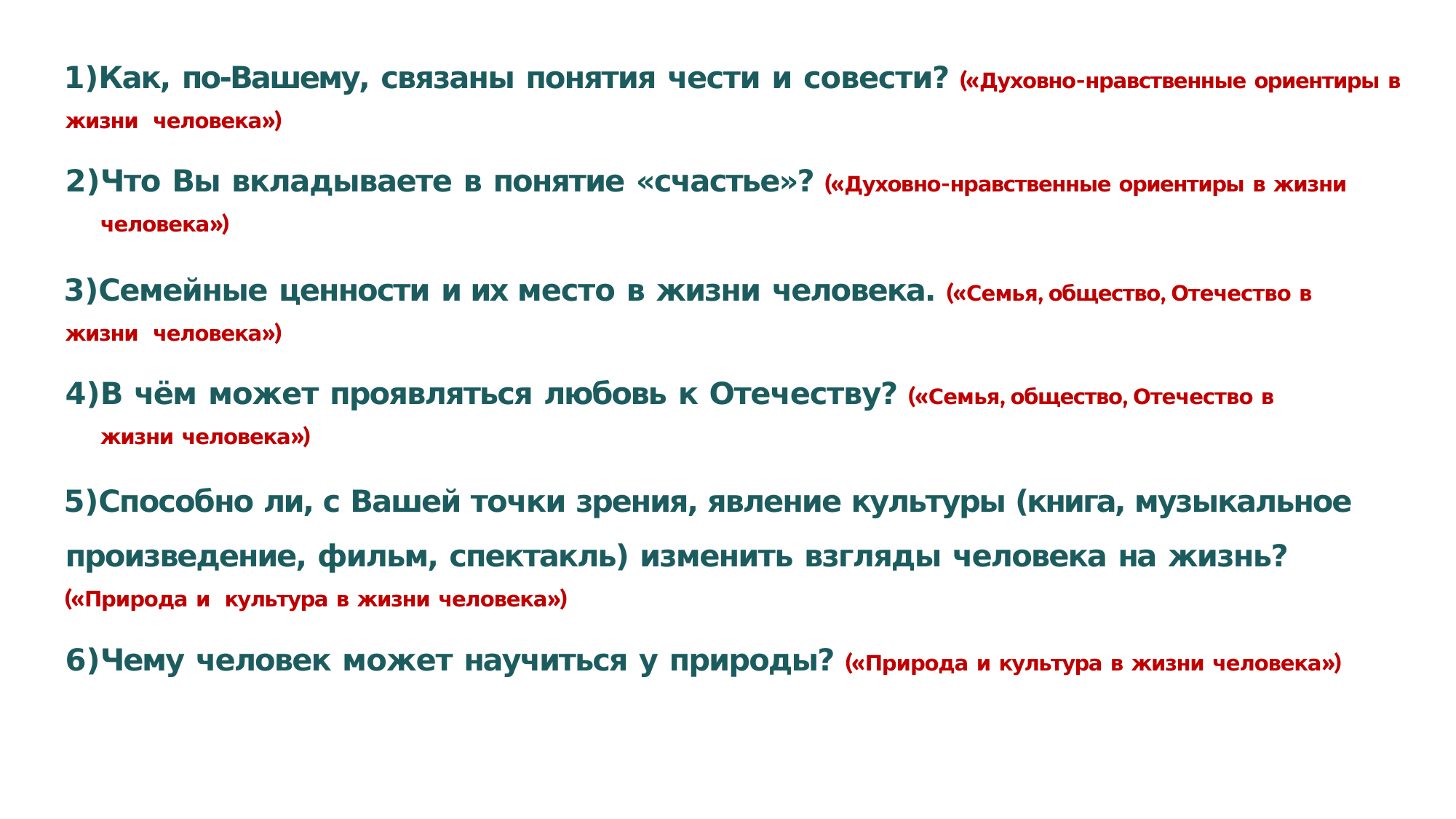

Как, по-Вашему, связаны понятия чести и совести? («Духовно-нравственные ориентиры в жизни  человека»)
Что Вы вкладываете в понятие «счастье»? («Духовно-нравственные ориентиры в жизни человека»)
Семейные ценности и их место в жизни человека. («Семья, общество, Отечество в жизни  человека»)
В чём может проявляться любовь к Отечеству? («Семья, общество, Отечество в жизни человека»)
Способно ли, с Вашей точки зрения, явление культуры (книга, музыкальное  произведение, фильм, спектакль) изменить взгляды человека на жизнь? («Природа и  культура в жизни человека»)
Чему человек может научиться у природы? («Природа и культура в жизни человека»)